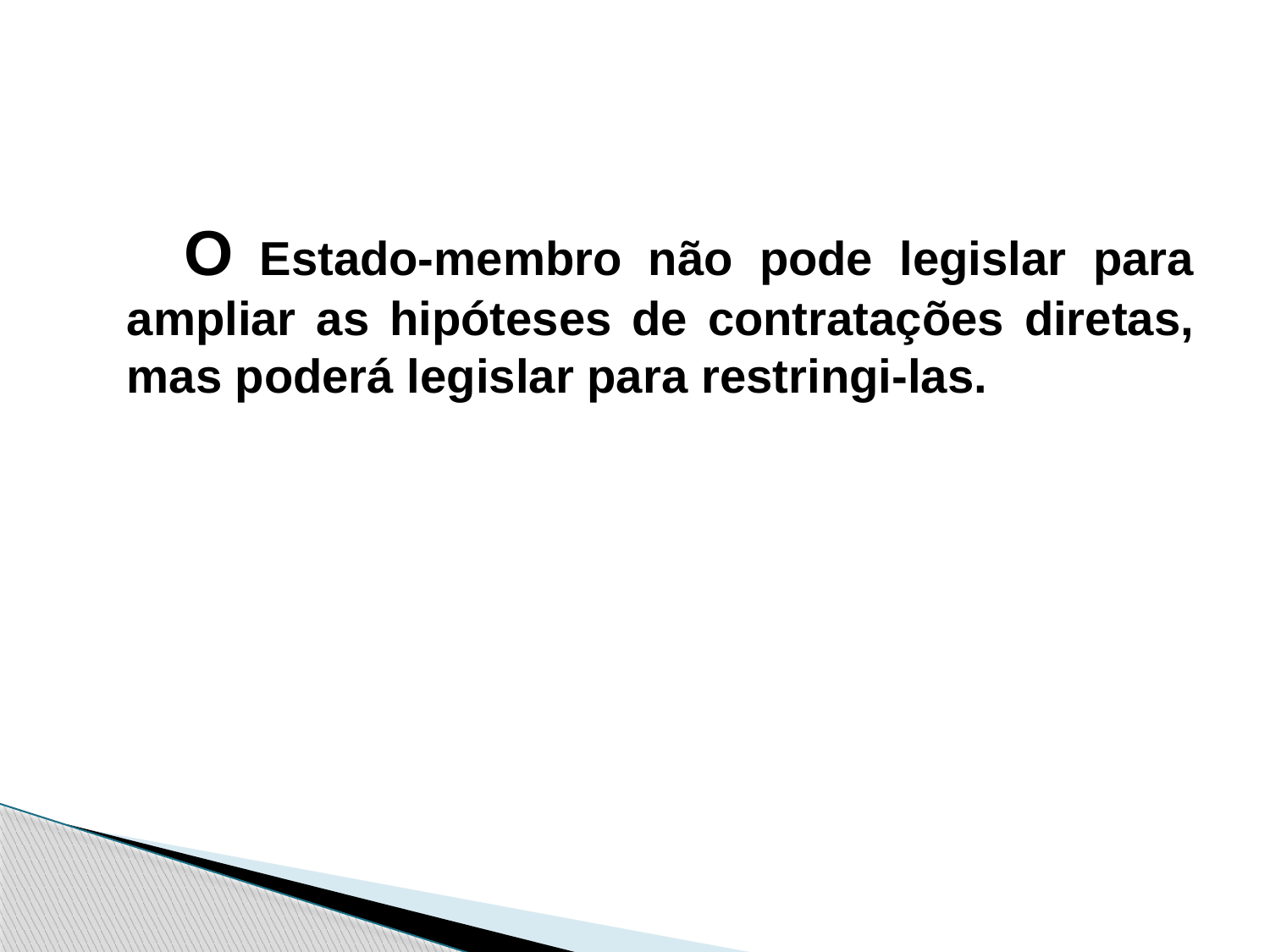

O Estado-membro não pode legislar para ampliar as hipóteses de contratações diretas, mas poderá legislar para restringi-las.